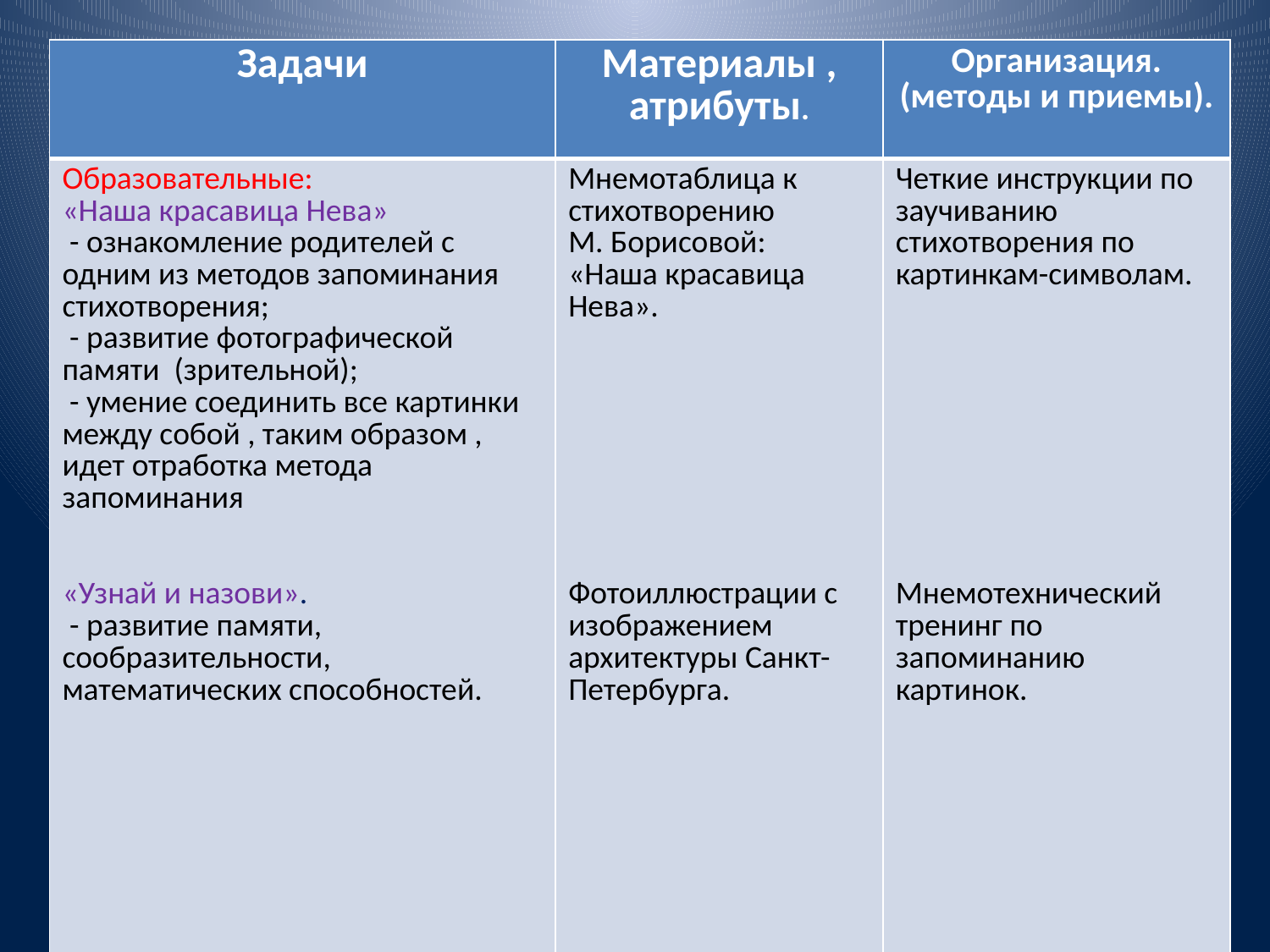

| Задачи | Материалы , атрибуты. | Организация. (методы и приемы). |
| --- | --- | --- |
| Образовательные: «Наша красавица Нева» - ознакомление родителей с одним из методов запоминания стихотворения; - развитие фотографической памяти (зрительной); - умение соединить все картинки между собой , таким образом , идет отработка метода запоминания «Узнай и назови». - развитие памяти, сообразительности, математических способностей. | Мнемотаблица к стихотворению М. Борисовой: «Наша красавица Нева». Фотоиллюстрации с изображением архитектуры Санкт-Петербурга. | Четкие инструкции по заучиванию стихотворения по картинкам-символам. Мнемотехнический тренинг по запоминанию картинок. . |